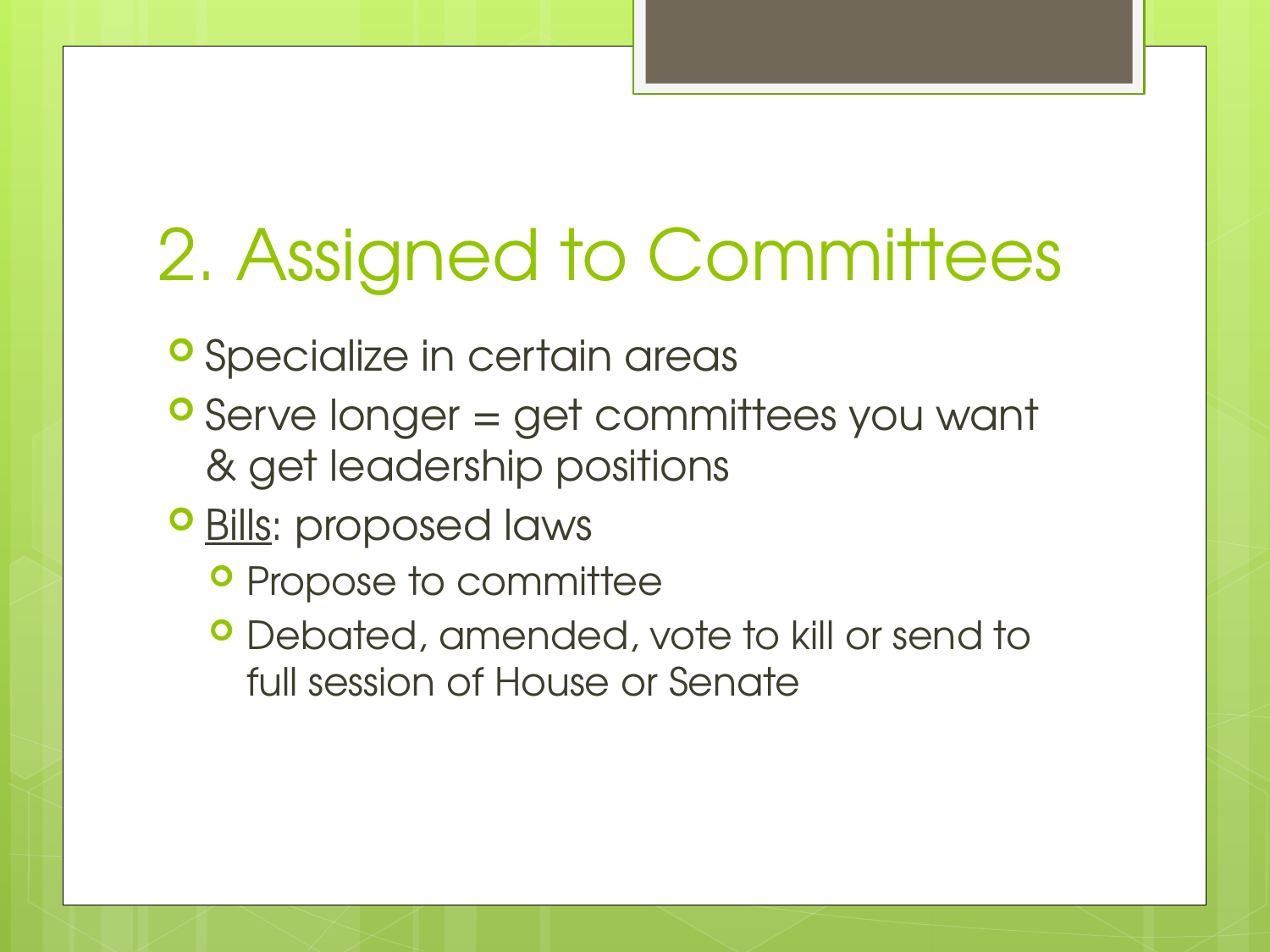

# 2. Assigned to Committees
Specialize in certain areas
Serve longer = get committees you want & get leadership positions
Bills: proposed laws
Propose to committee
Debated, amended, vote to kill or send to full session of House or Senate